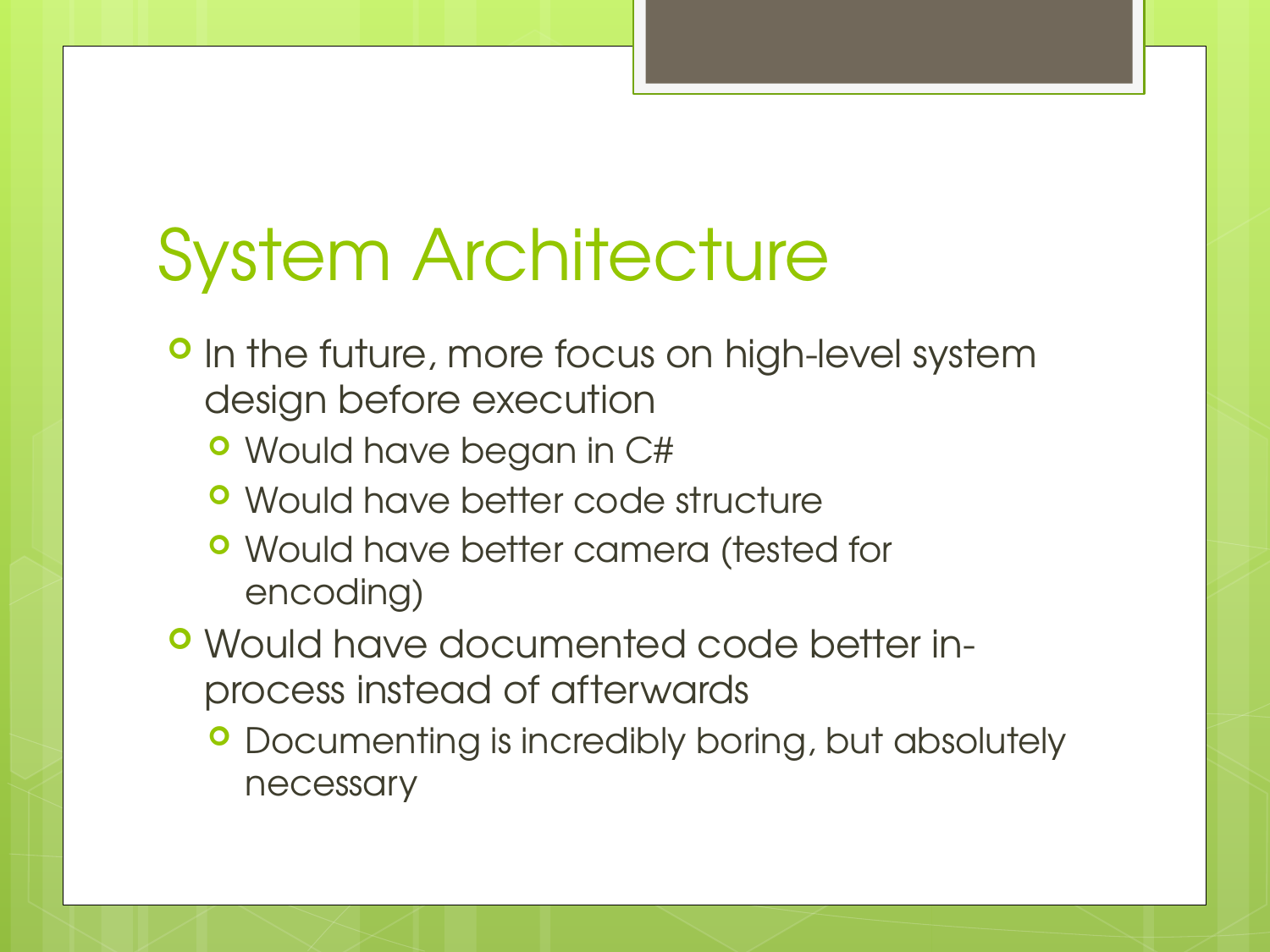

# System Architecture
In the future, more focus on high-level system design before execution
Would have began in C#
Would have better code structure
Would have better camera (tested for encoding)
Would have documented code better in-process instead of afterwards
Documenting is incredibly boring, but absolutely necessary